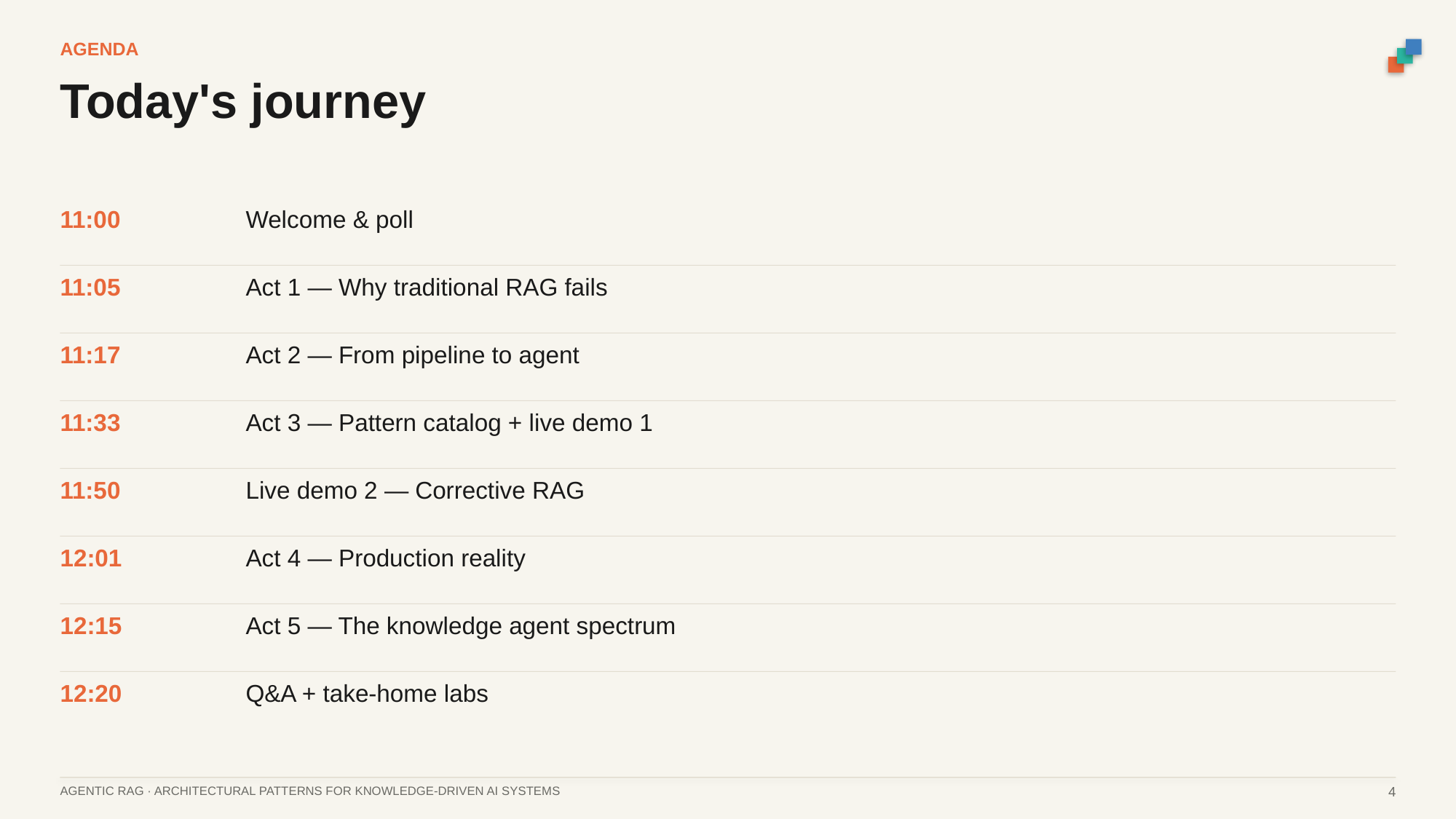

AGENDA

Today's journey
11:00
Welcome & poll

11:05
Act 1 — Why traditional RAG fails

11:17
Act 2 — From pipeline to agent

11:33
Act 3 — Pattern catalog + live demo 1

11:50
Live demo 2 — Corrective RAG

12:01
Act 4 — Production reality

12:15
Act 5 — The knowledge agent spectrum

12:20
Q&A + take-home labs

AGENTIC RAG · ARCHITECTURAL PATTERNS FOR KNOWLEDGE-DRIVEN AI SYSTEMS
4